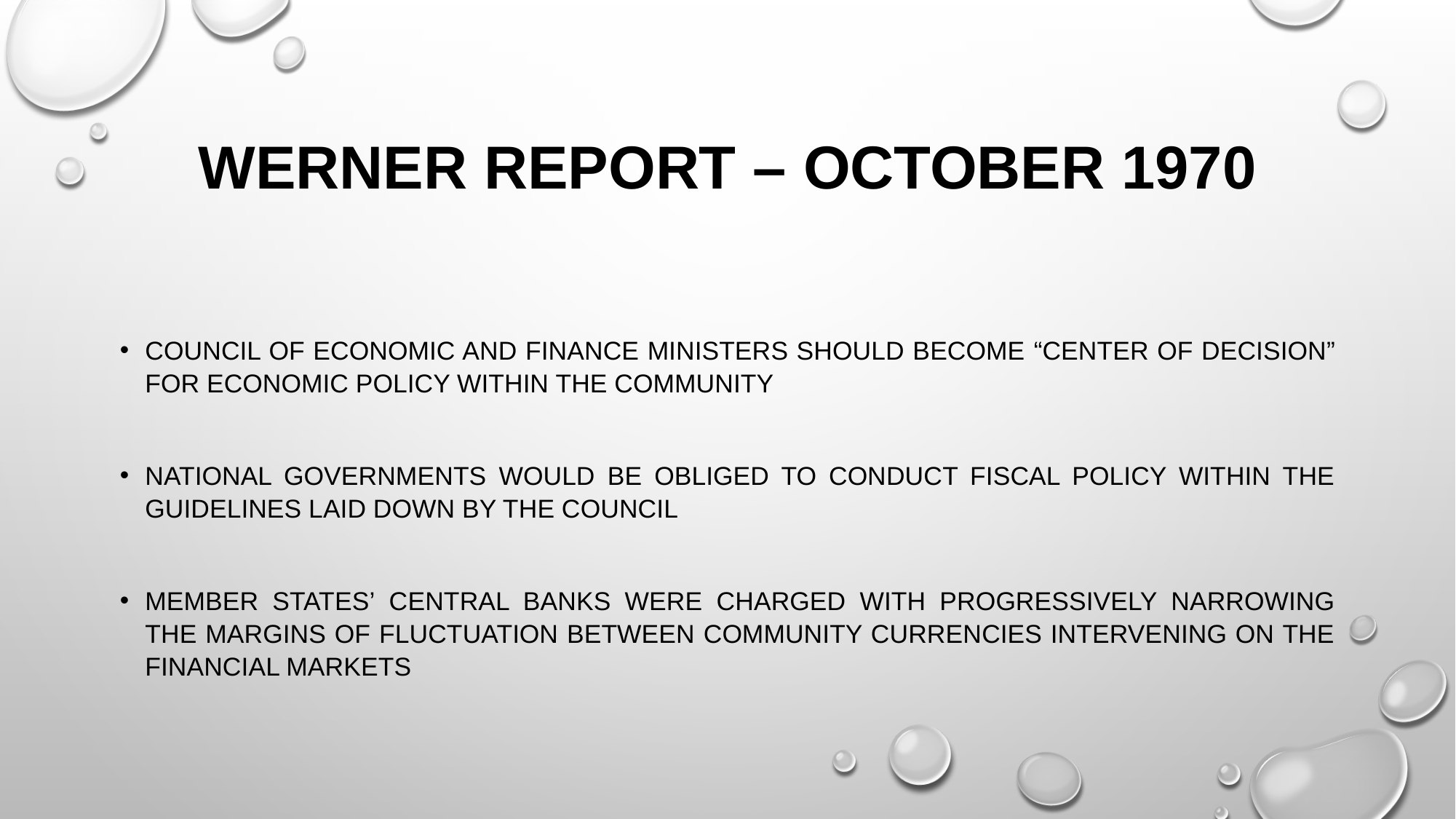

# WERNER REPORT – OCTOBER 1970

Council of economic and finance ministers should become “center of decision” for economic policy within the Community

National governments would be obliged to conduct fiscal policy within the guidelines laid down by the Council

Member states’ central banks were charged with progressively narrowing the margins of fluctuation between Community currencies intervening on the financial markets